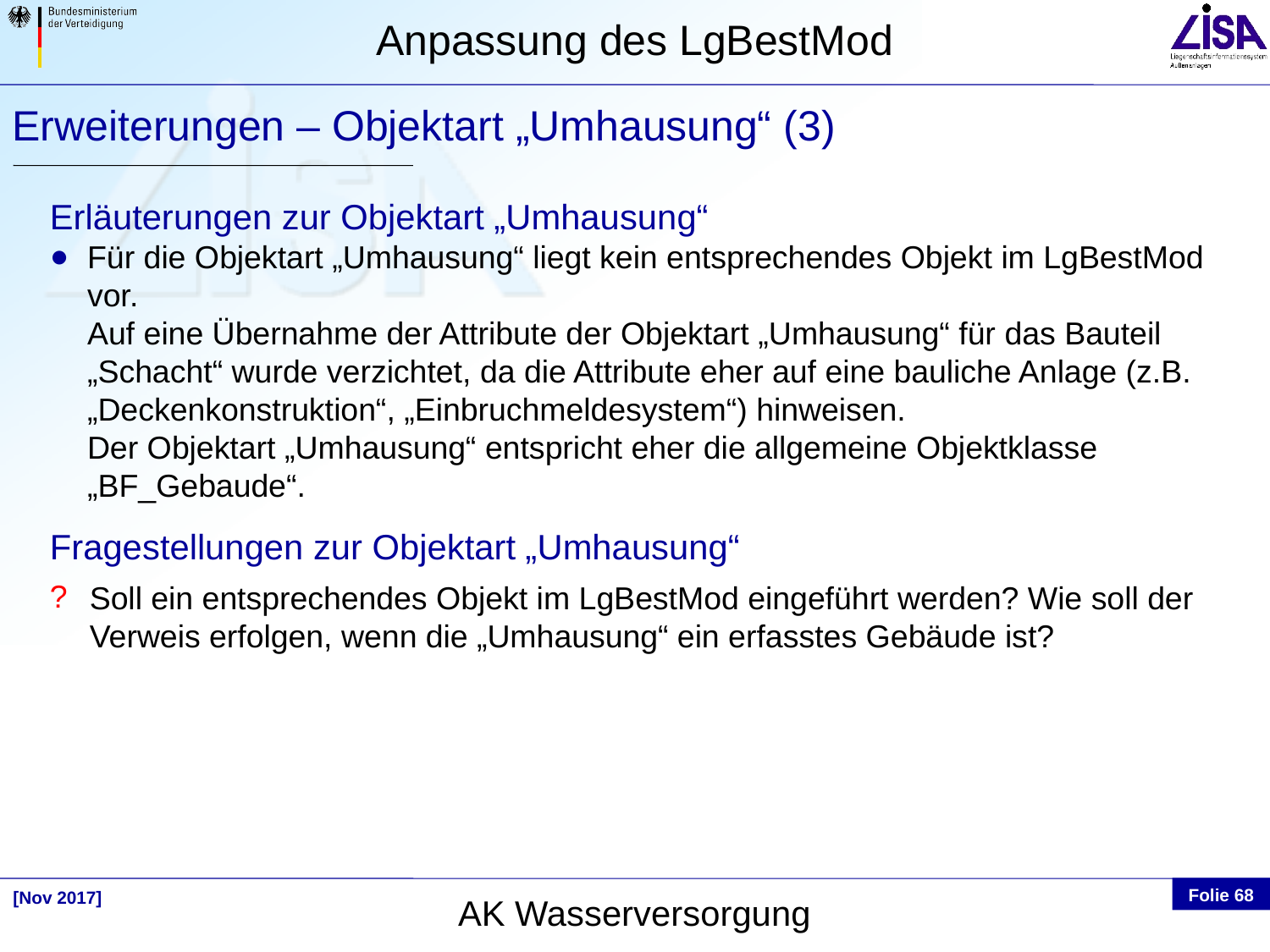

Erweiterungen – Objektart „Umhausung“ (3)

Erläuterungen zur Objektart „Umhausung“
Für die Objektart „Umhausung“ liegt kein entsprechendes Objekt im LgBestMod vor.
Auf eine Übernahme der Attribute der Objektart „Umhausung“ für das Bauteil „Schacht“ wurde verzichtet, da die Attribute eher auf eine bauliche Anlage (z.B. „Deckenkonstruktion“, „Einbruchmeldesystem“) hinweisen.
Der Objektart „Umhausung“ entspricht eher die allgemeine Objektklasse „BF_Gebaude“.
Fragestellungen zur Objektart „Umhausung“
Soll ein entsprechendes Objekt im LgBestMod eingeführt werden? Wie soll der Verweis erfolgen, wenn die „Umhausung“ ein erfasstes Gebäude ist?